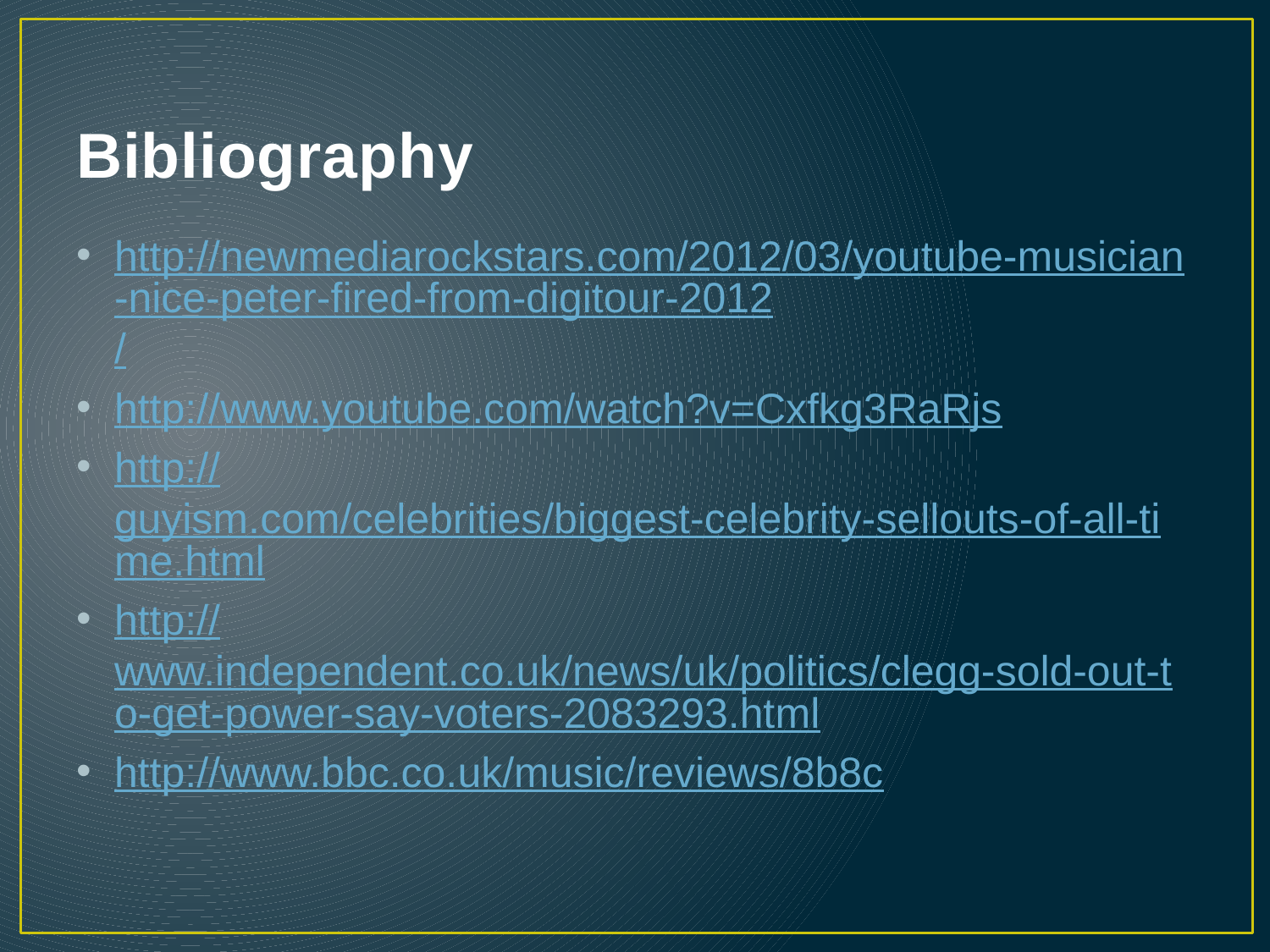

# Bibliography
http://newmediarockstars.com/2012/03/youtube-musician-nice-peter-fired-from-digitour-2012/
http://www.youtube.com/watch?v=Cxfkg3RaRjs
http://guyism.com/celebrities/biggest-celebrity-sellouts-of-all-time.html
http://www.independent.co.uk/news/uk/politics/clegg-sold-out-to-get-power-say-voters-2083293.html
http://www.bbc.co.uk/music/reviews/8b8c